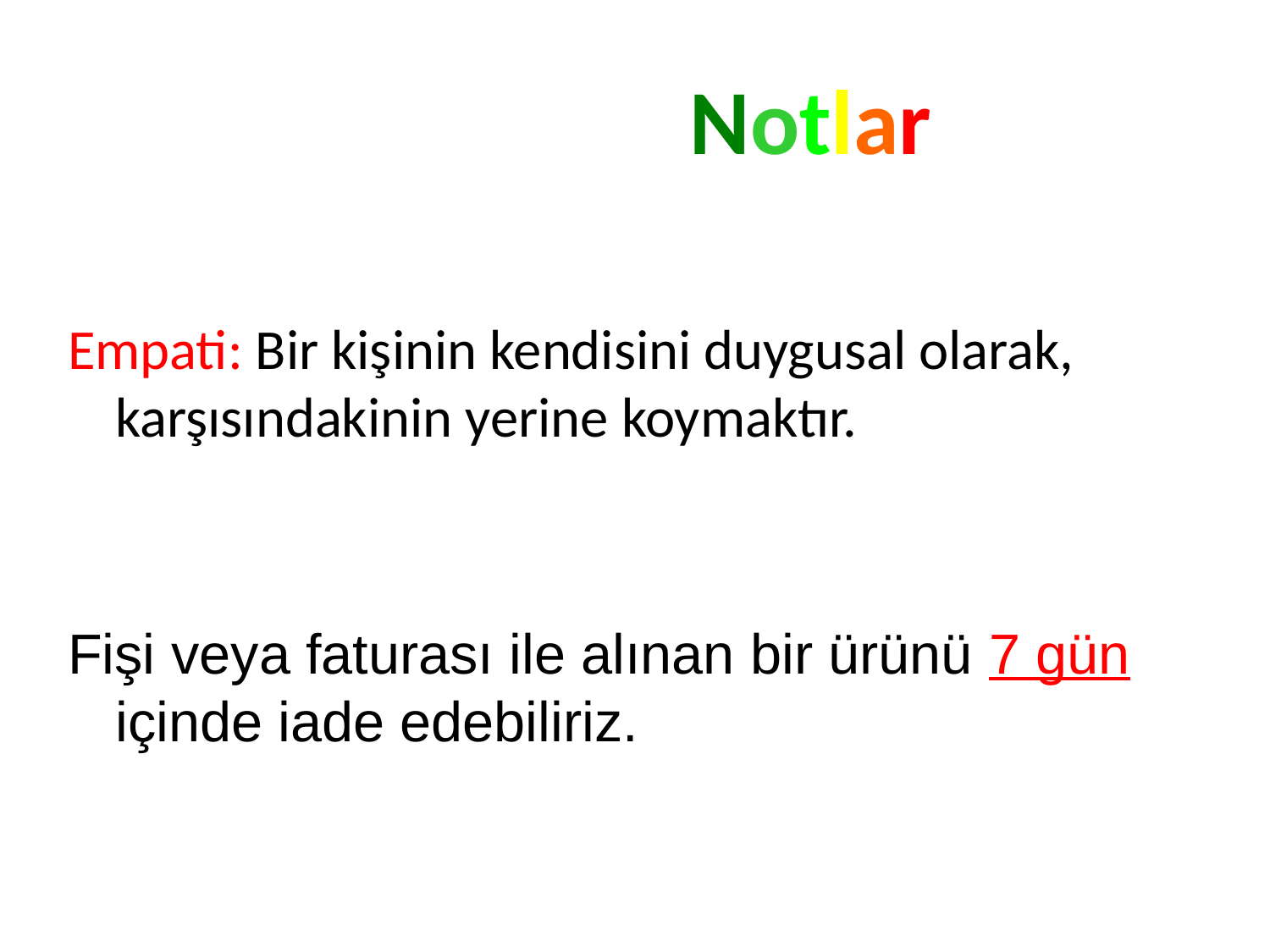

# Notlar
Empati: Bir kişinin kendisini duygusal olarak, karşısındakinin yerine koymaktır.

Fişi veya faturası ile alınan bir ürünü 7 gün içinde iade edebiliriz.